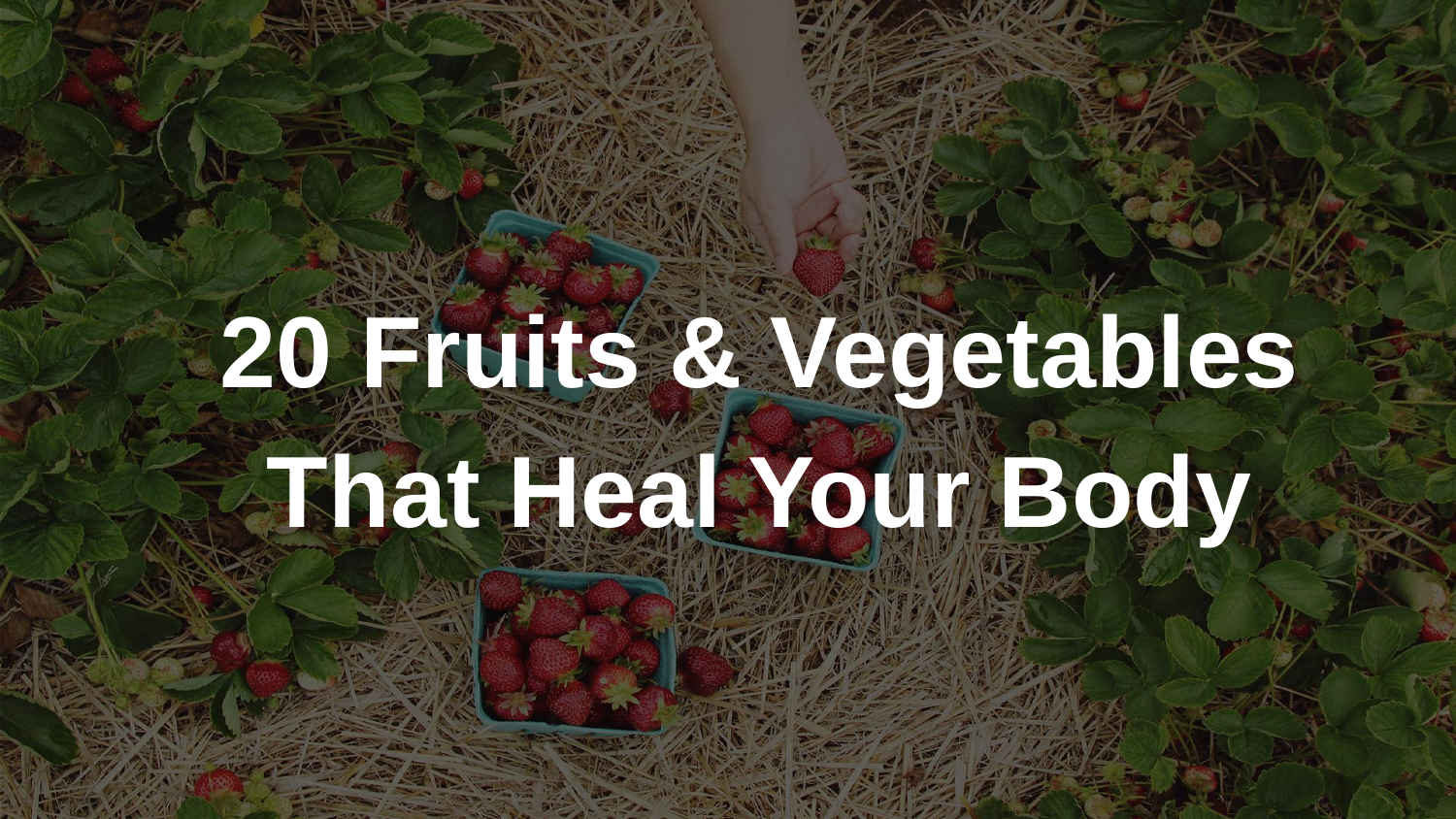

20 Fruits & Vegetables
That Heal Your Body